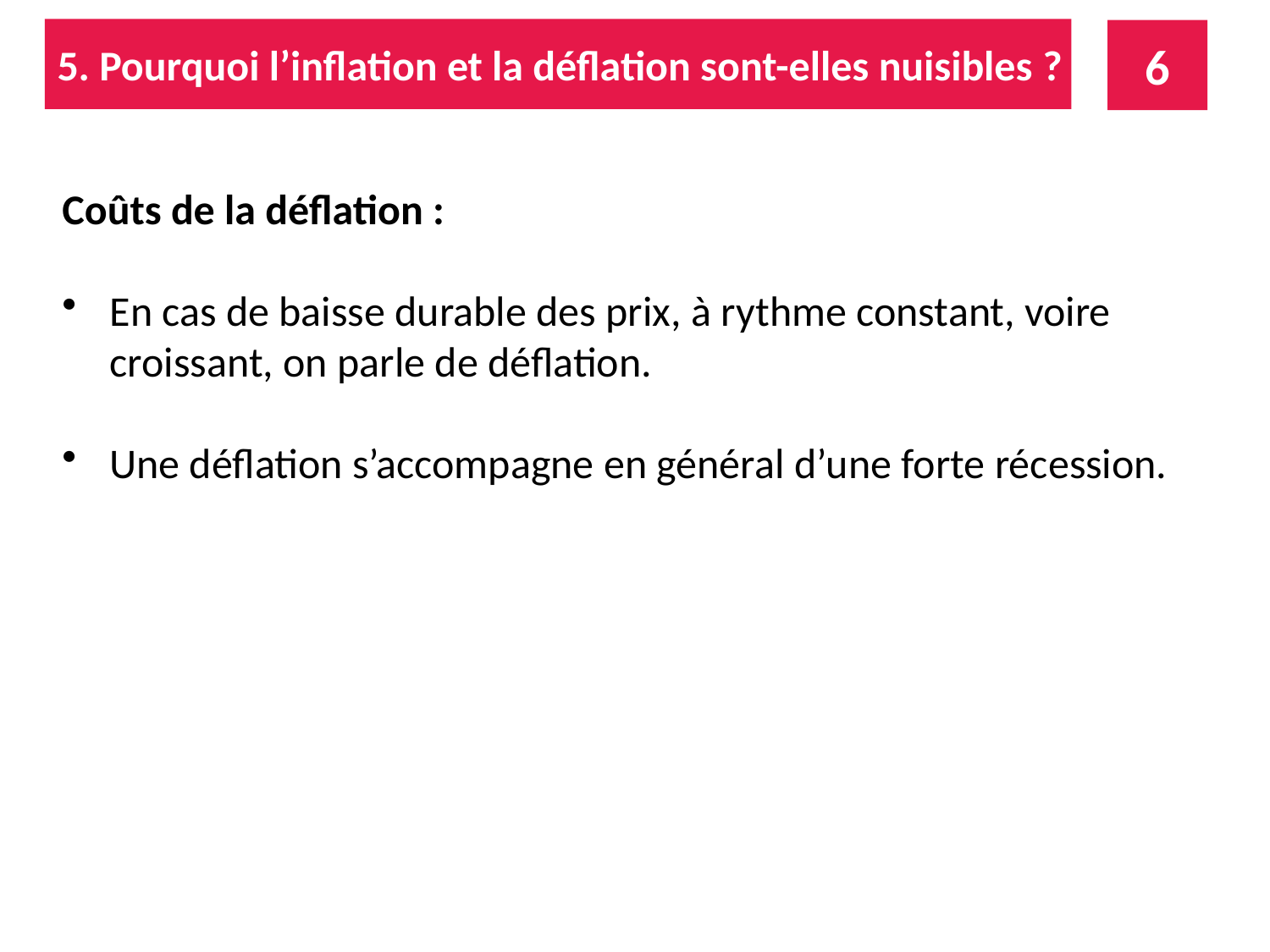

5. Pourquoi l’inflation et la déflation sont-elles nuisibles ?
6

Coûts de la déflation :

En cas de baisse durable des prix, à rythme constant, voire croissant, on parle de déflation.
Une déflation s’accompagne en général d’une forte récession.